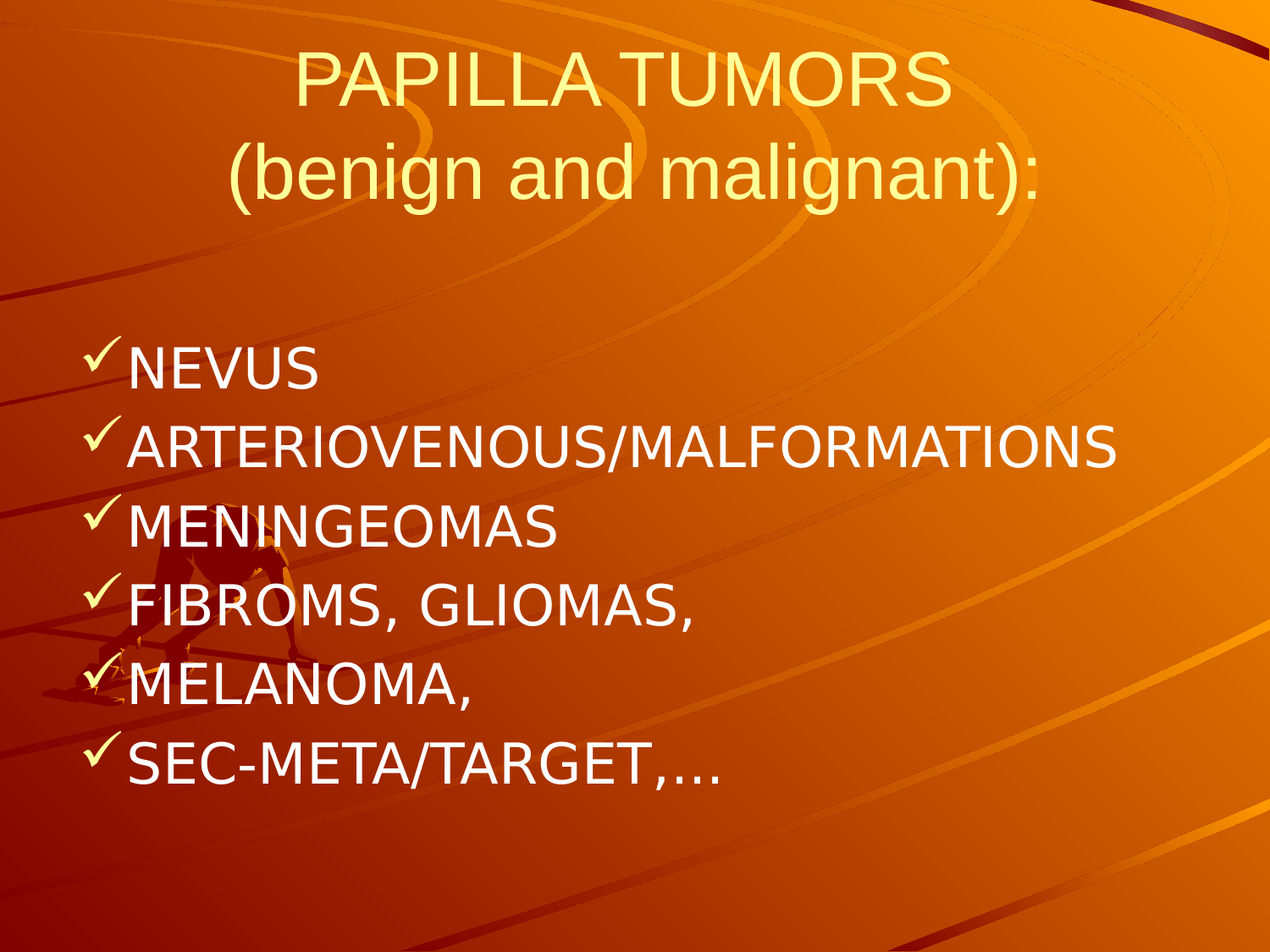

# PAPILLA TUMORS (benign and malignant):
NEVUS
ARTERIOVENOUS/MALFORMATIONS
MENINGEOMAS
FIBROMS, GLIOMAS,
MELANOMA,
SEC-META/TARGET,...